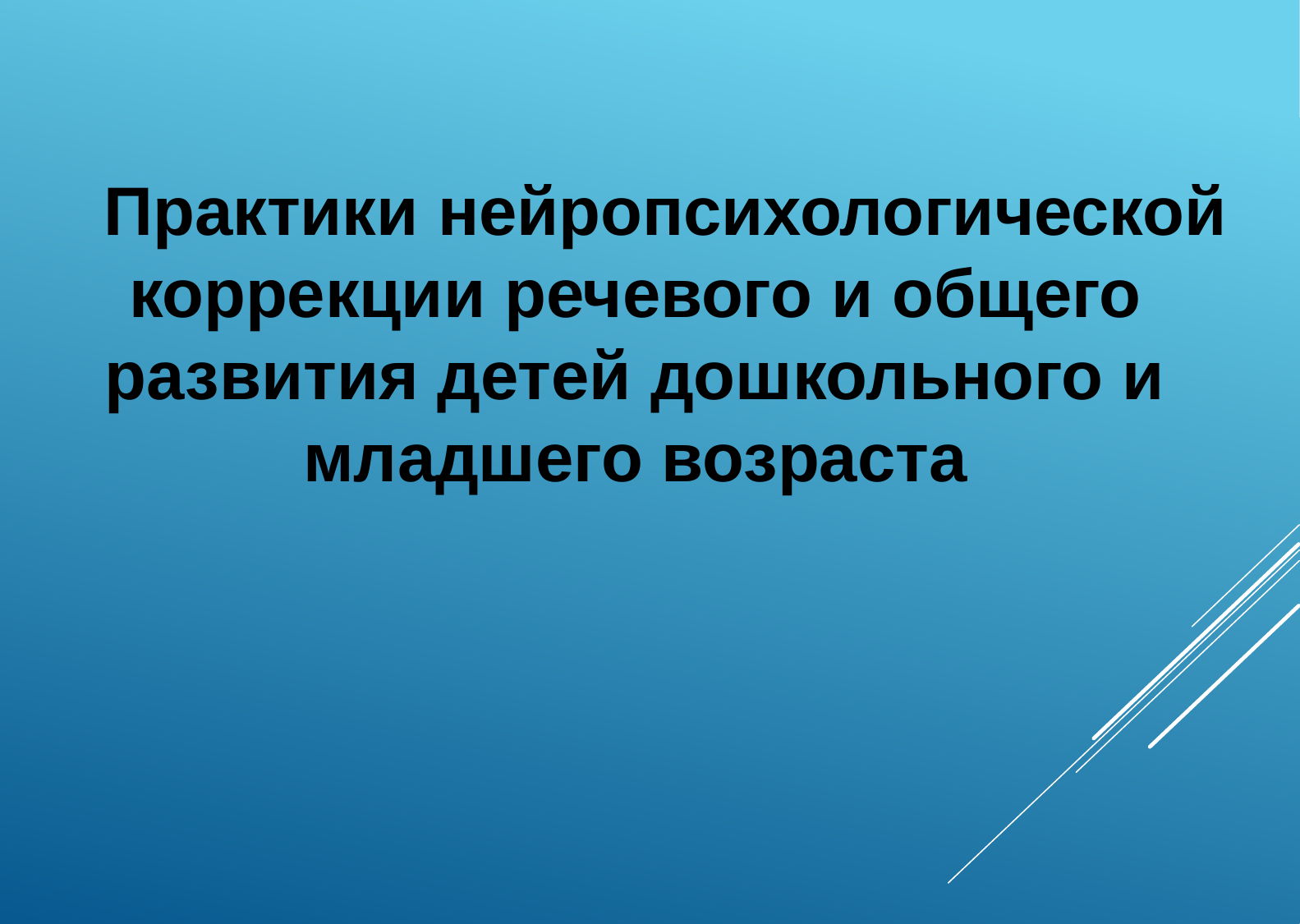

Практики нейропсихологической коррекции речевого и общего развития детей дошкольного и младшего возраста